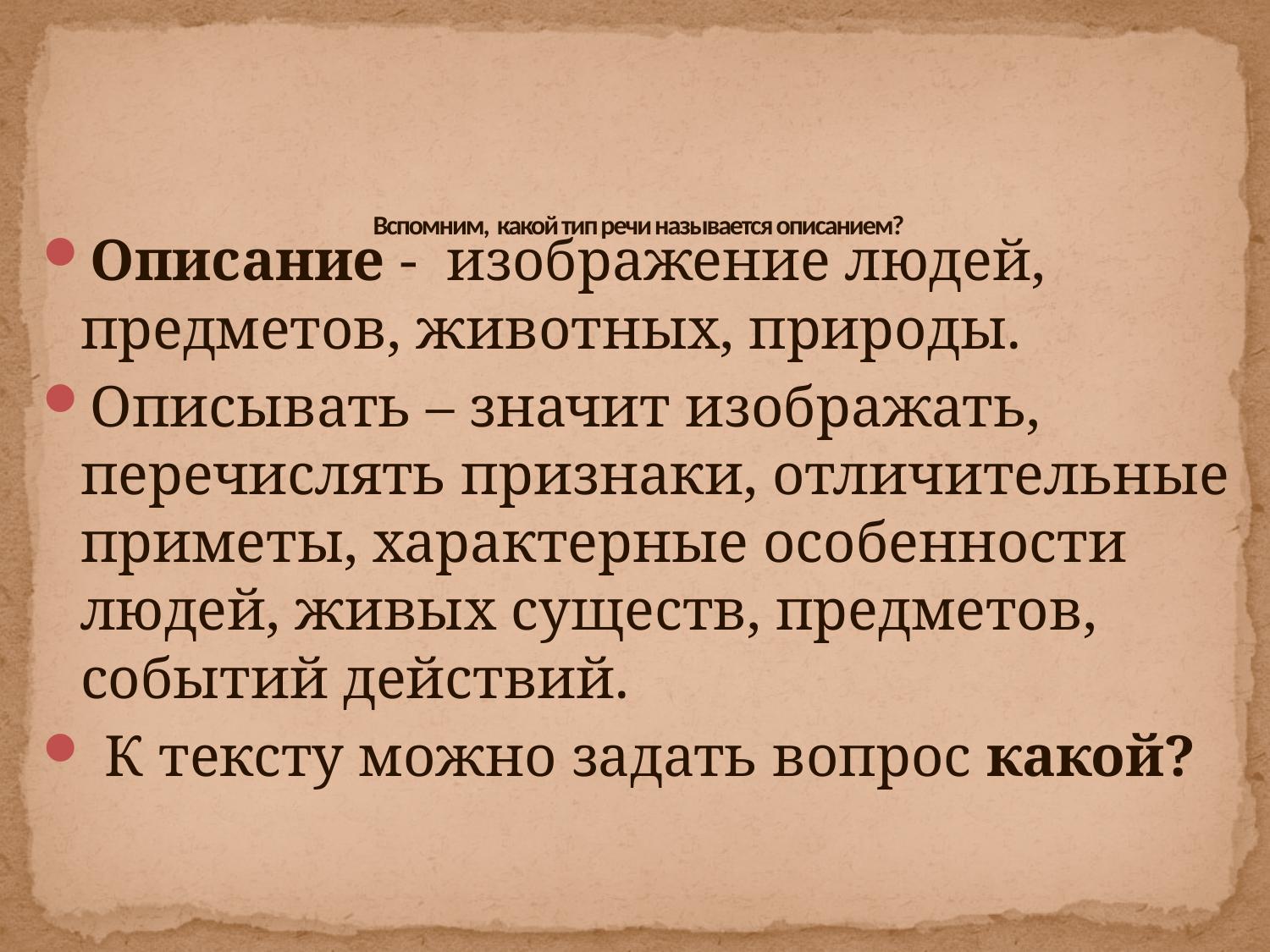

# Вспомним,  какой тип речи называется описанием?
Описание -  изображение людей, предметов, животных, природы.
Описывать – значит изображать, перечислять признаки, отличительные приметы, характерные особенности людей, живых существ, предметов, событий действий.
 К тексту можно задать вопрос какой?